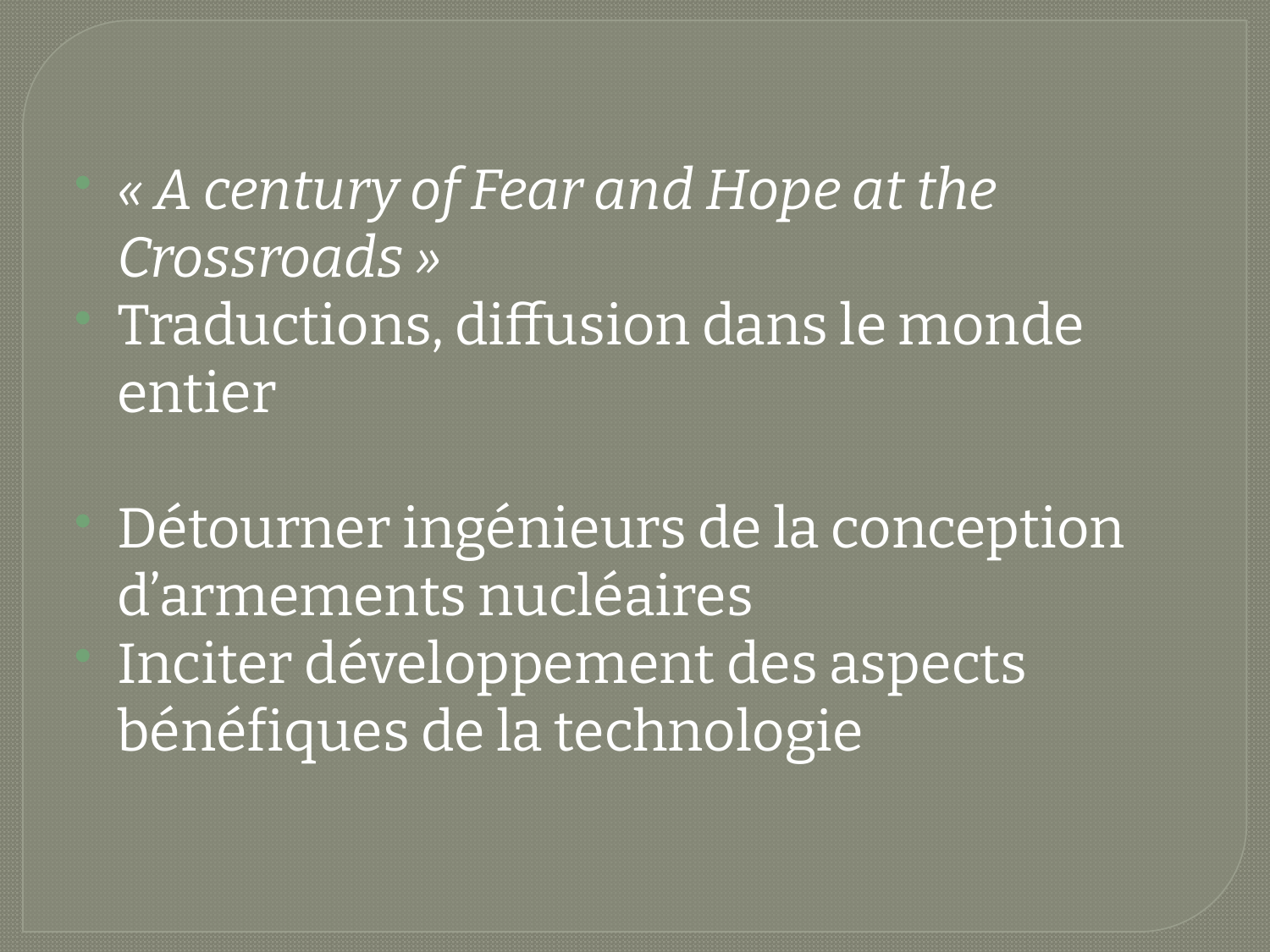

« A century of Fear and Hope at the Crossroads »
Traductions, diffusion dans le monde entier

Détourner ingénieurs de la conception d’armements nucléaires
Inciter développement des aspects bénéfiques de la technologie